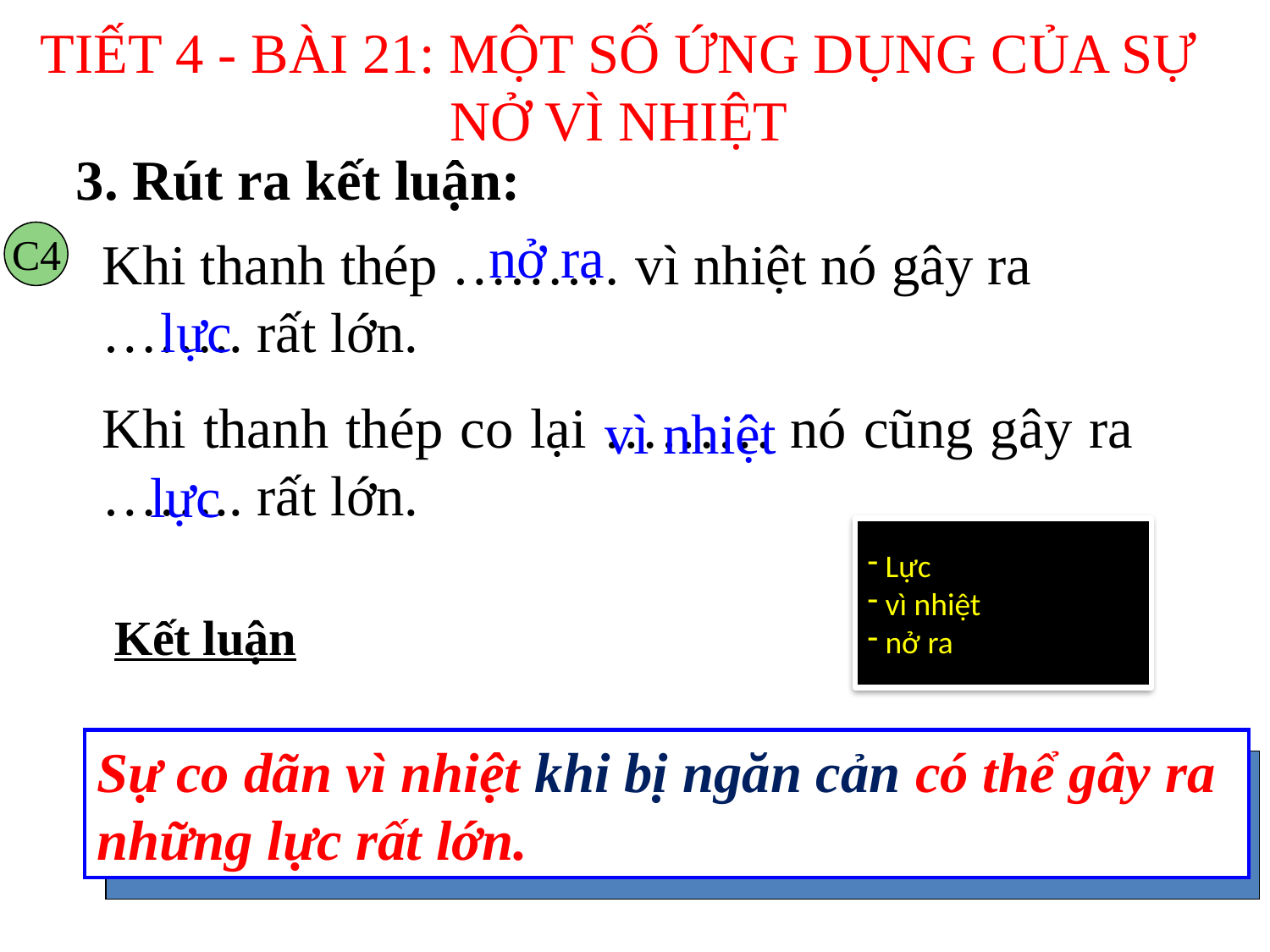

TIẾT 4 - BÀI 21: MỘT SỐ ỨNG DỤNG CỦA SỰ NỞ VÌ NHIỆT
3. Rút ra kết luận:
nở ra
C4

Khi thanh thép ……… vì nhiệt nó gây ra …….. rất lớn.
Khi thanh thép co lại ……… nó cũng gây ra …….. rất lớn.
lực
vì nhiệt
lực
 Lực
 vì nhiệt
 nở ra
Kết luận
Sự co dãn vì nhiệt khi bị ngăn cản có thể gây ra những lực rất lớn.